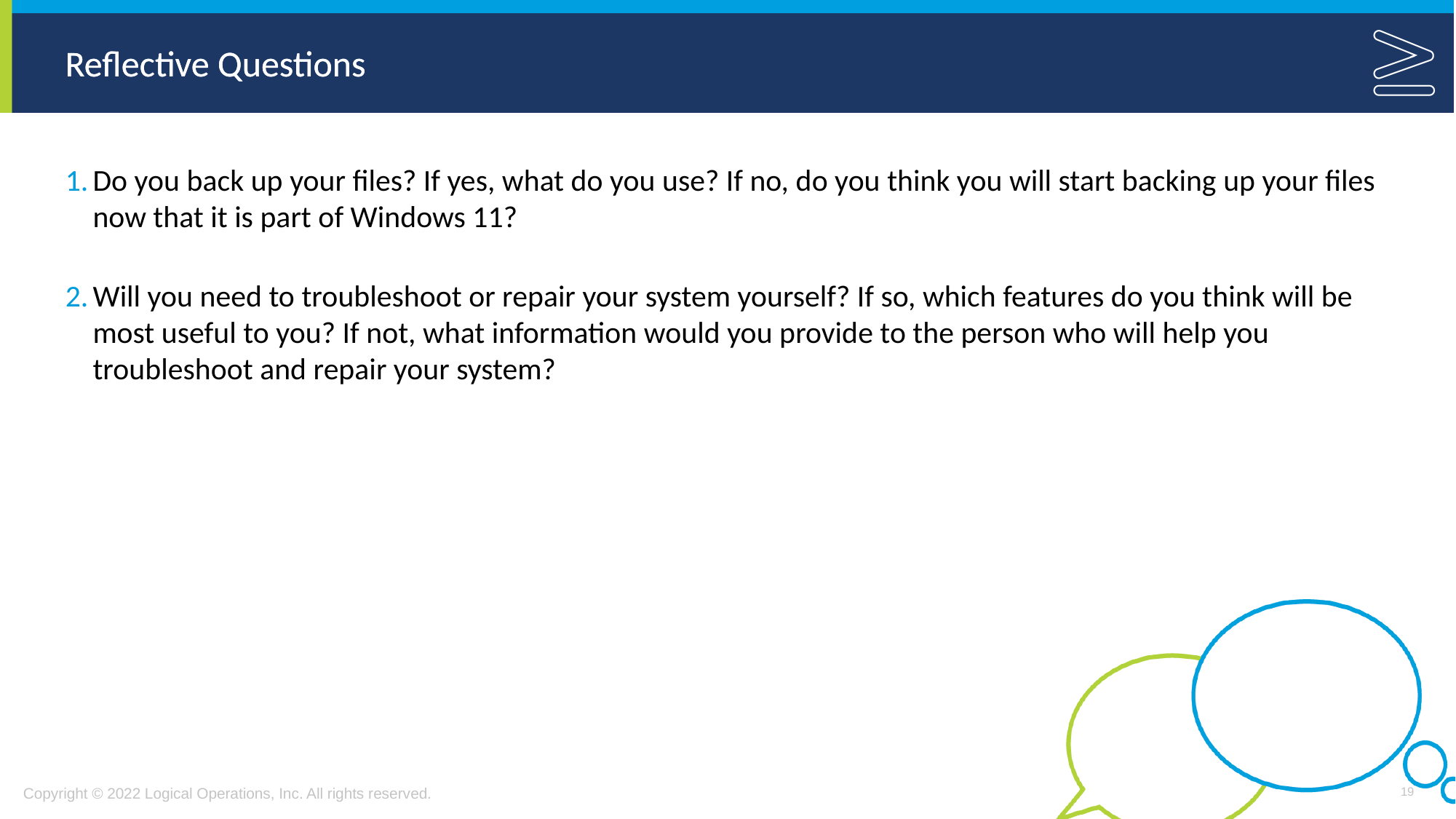

Do you back up your files? If yes, what do you use? If no, do you think you will start backing up your files now that it is part of Windows 11?
Will you need to troubleshoot or repair your system yourself? If so, which features do you think will be most useful to you? If not, what information would you provide to the person who will help you troubleshoot and repair your system?
19